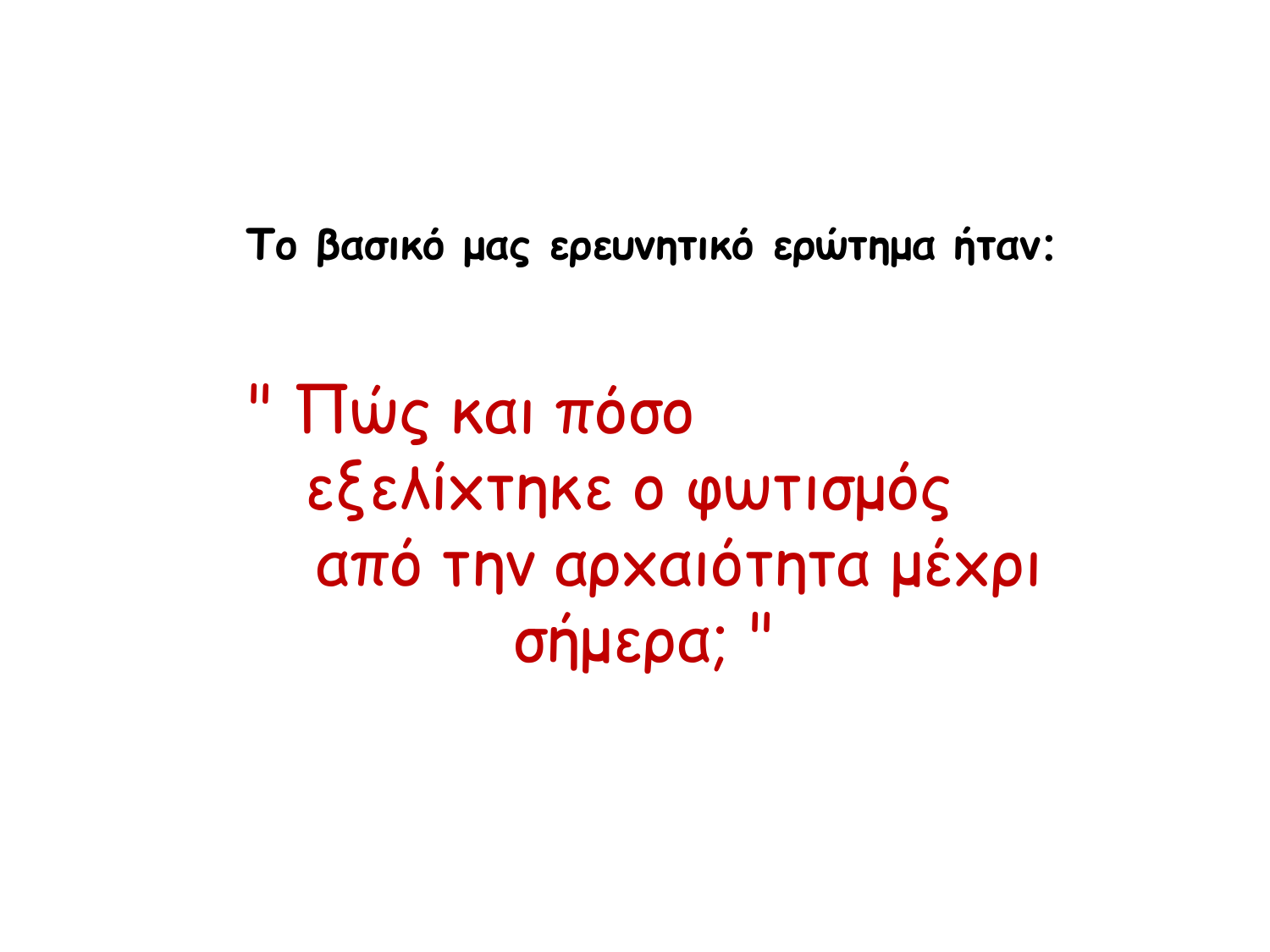

Το βασικό μας ερευνητικό ερώτημα ήταν:

  " Πώς και πόσο
     εξελίχτηκε ο φωτισμός
  από την αρχαιότητα μέχρι σήμερα; "